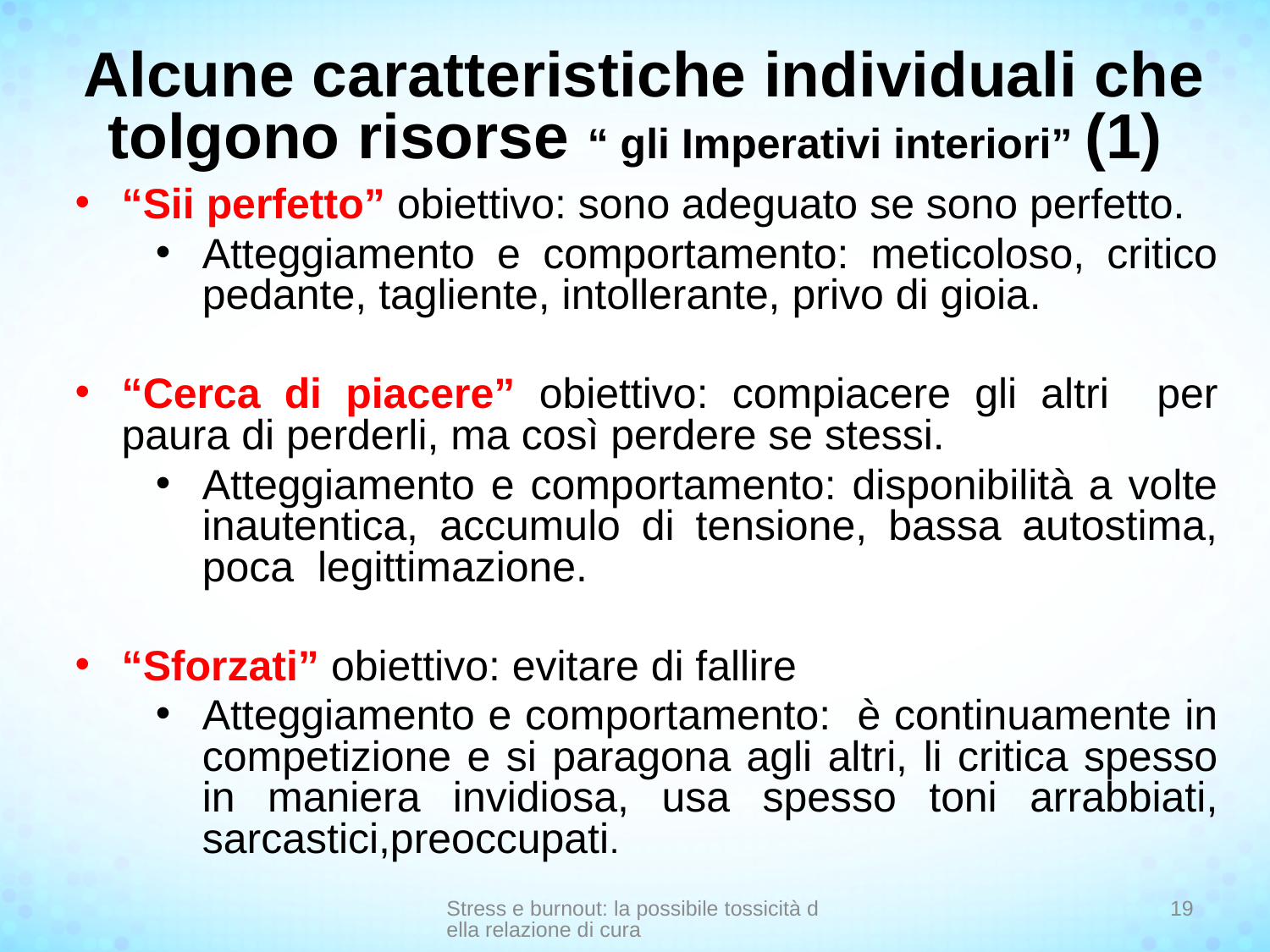

# Alcune caratteristiche individuali che tolgono risorse “ gli Imperativi interiori” (1)
“Sii perfetto” obiettivo: sono adeguato se sono perfetto.
Atteggiamento e comportamento: meticoloso, critico pedante, tagliente, intollerante, privo di gioia.

“Cerca di piacere” obiettivo: compiacere gli altri  per paura di perderli, ma così perdere se stessi.
Atteggiamento e comportamento: disponibilità a volte inautentica, accumulo di tensione, bassa autostima, poca  legittimazione.

“Sforzati” obiettivo: evitare di fallire
Atteggiamento e comportamento:  è continuamente in competizione e si paragona agli altri, li critica spesso in maniera invidiosa, usa spesso toni arrabbiati, sarcastici,preoccupati.
Stress e burnout: la possibile tossicità della relazione di cura
19